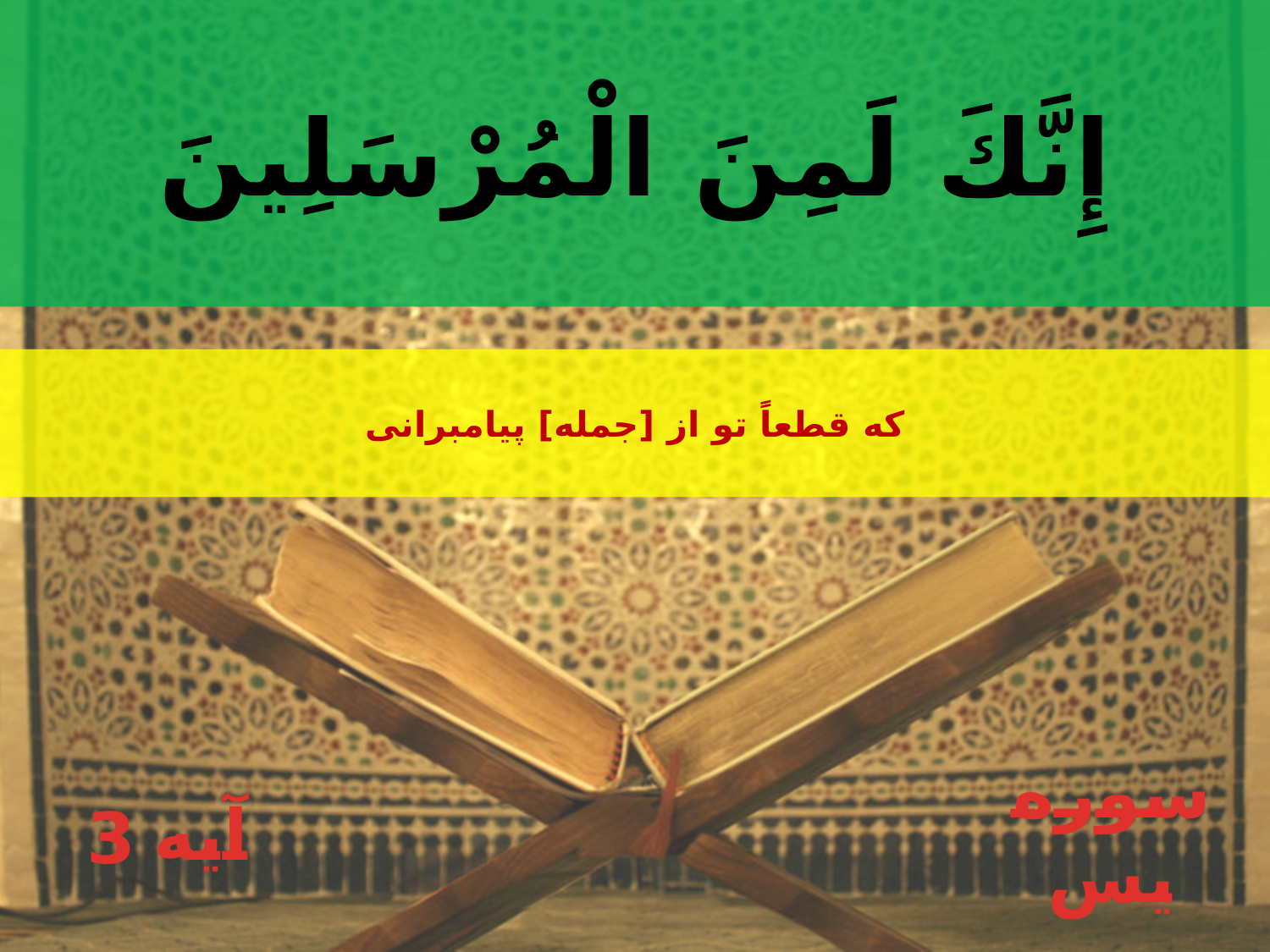

إِنَّكَ لَمِنَ الْمُرْسَلِينَ
كه قطعاً تو از [جمله‏] پيامبرانى
3